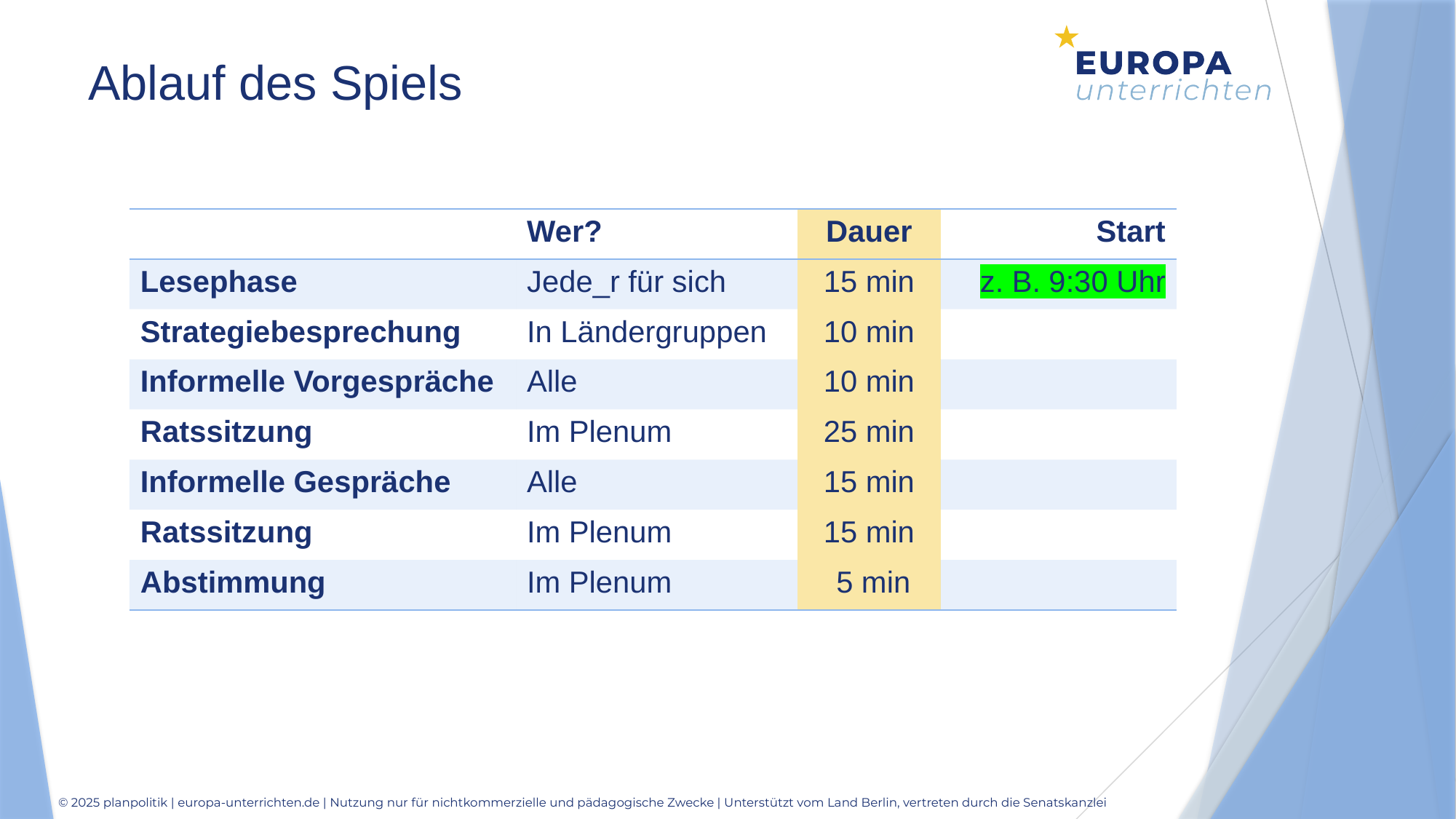

Ablauf des Spiels
|  | Wer? | Dauer | Start |
| --- | --- | --- | --- |
| Lesephase | Jede\_r für sich | 15 min | z. B. 9:30 Uhr |
| Strategiebesprechung | In Ländergruppen | 10 min |  |
| Informelle Vorgespräche | Alle | 10 min |  |
| Ratssitzung | Im Plenum | 25 min |  |
| Informelle Gespräche | Alle | 15 min |  |
| Ratssitzung | Im Plenum | 15 min |  |
| Abstimmung | Im Plenum | 5 min |  |